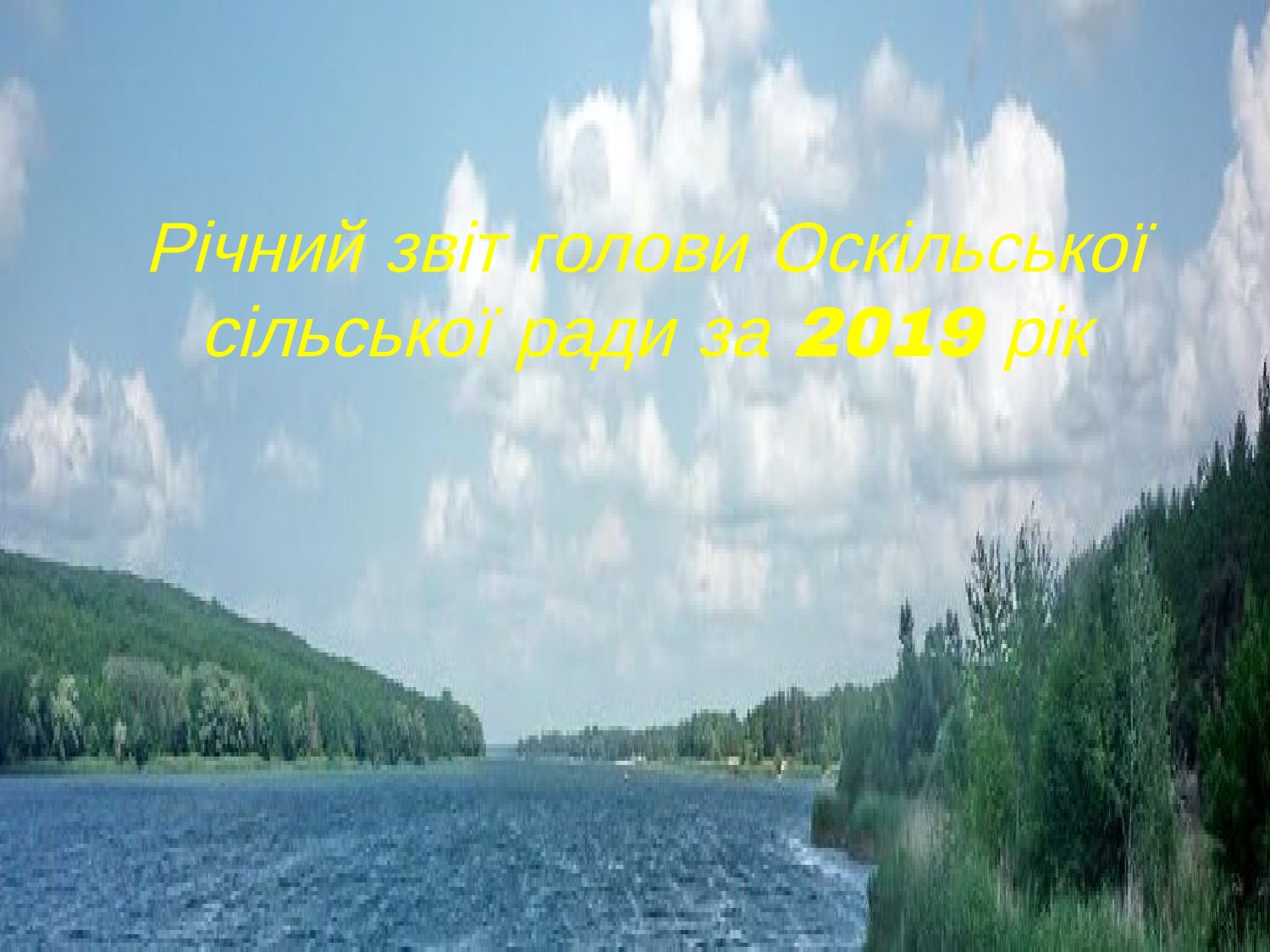

Річний звіт голови Оскільської сільської ради за 2019 рік